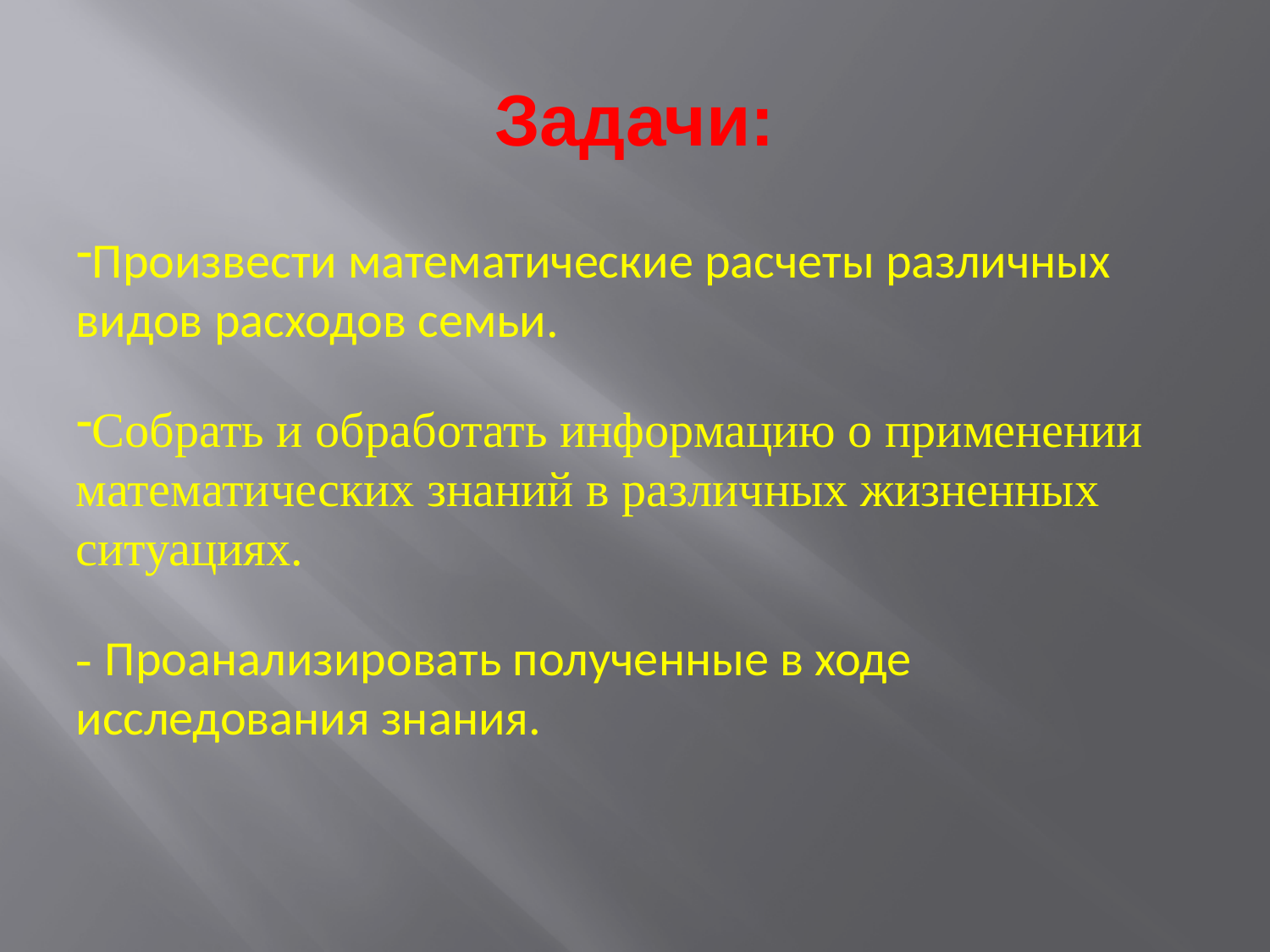

# Задачи:
Произвести математические расчеты различных видов расходов семьи.

Собрать и обработать информацию о применении математических знаний в различных жизненных ситуациях.

- Проанализировать полученные в ходе исследования знания.